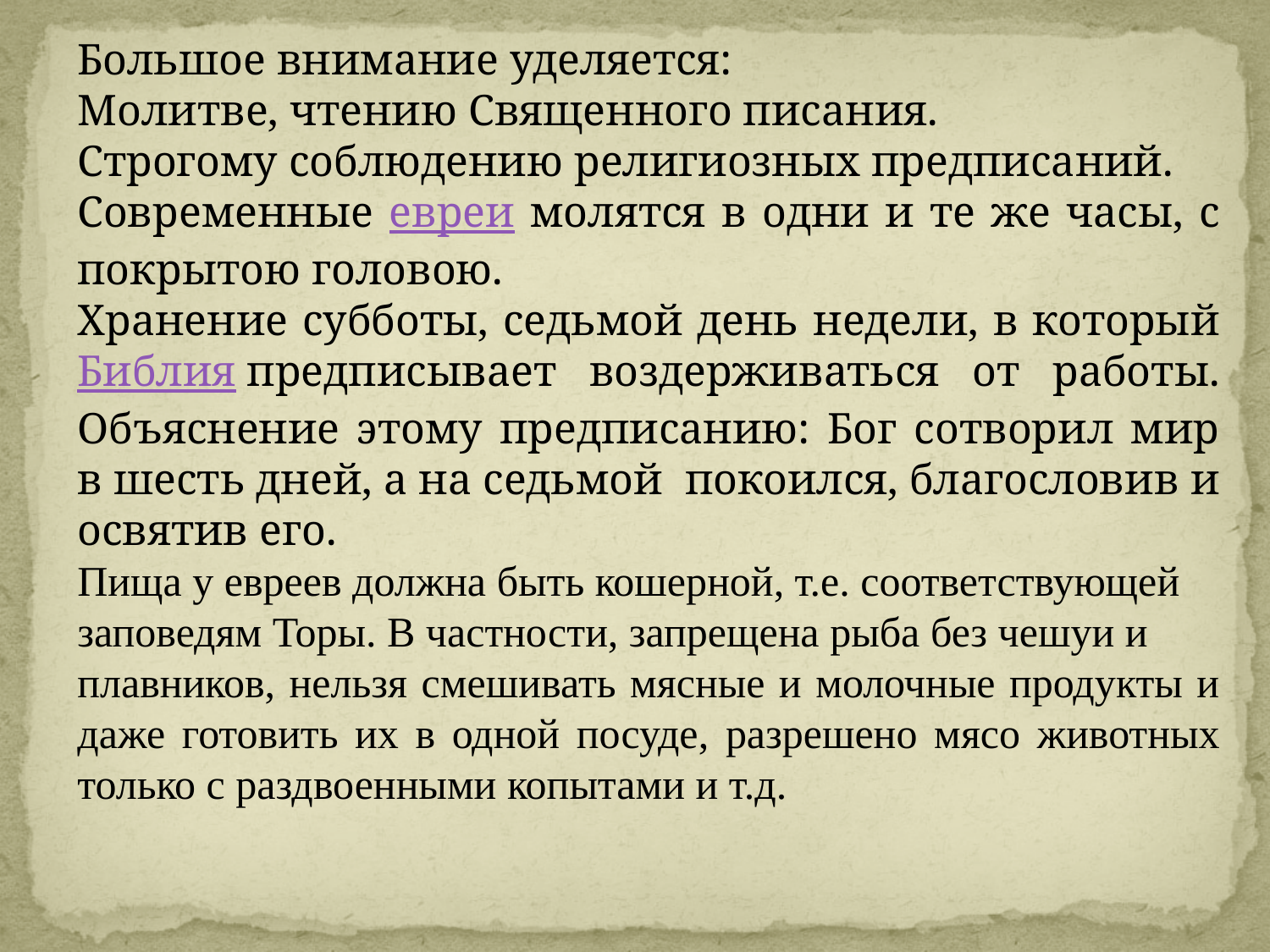

Большое внимание уделяется:
Молитве, чтению Священного писания.
Строгому соблюдению религиозных предписаний.
Современные евреи молятся в одни и те же часы, с покрытою головою.
Хранение субботы, седьмой день недели, в который Библия предписывает воздерживаться от работы. Объяснение этому предписанию: Бог сотворил мир в шесть дней, а на седьмой  покоился, благословив и освятив его.
Пища у евреев должна быть кошерной, т.е. соответствующей
заповедям Торы. В частности, запрещена рыба без чешуи и
плавников, нельзя смешивать мясные и молочные продукты и даже готовить их в одной посуде, разрешено мясо животных только с раздвоенными копытами и т.д.